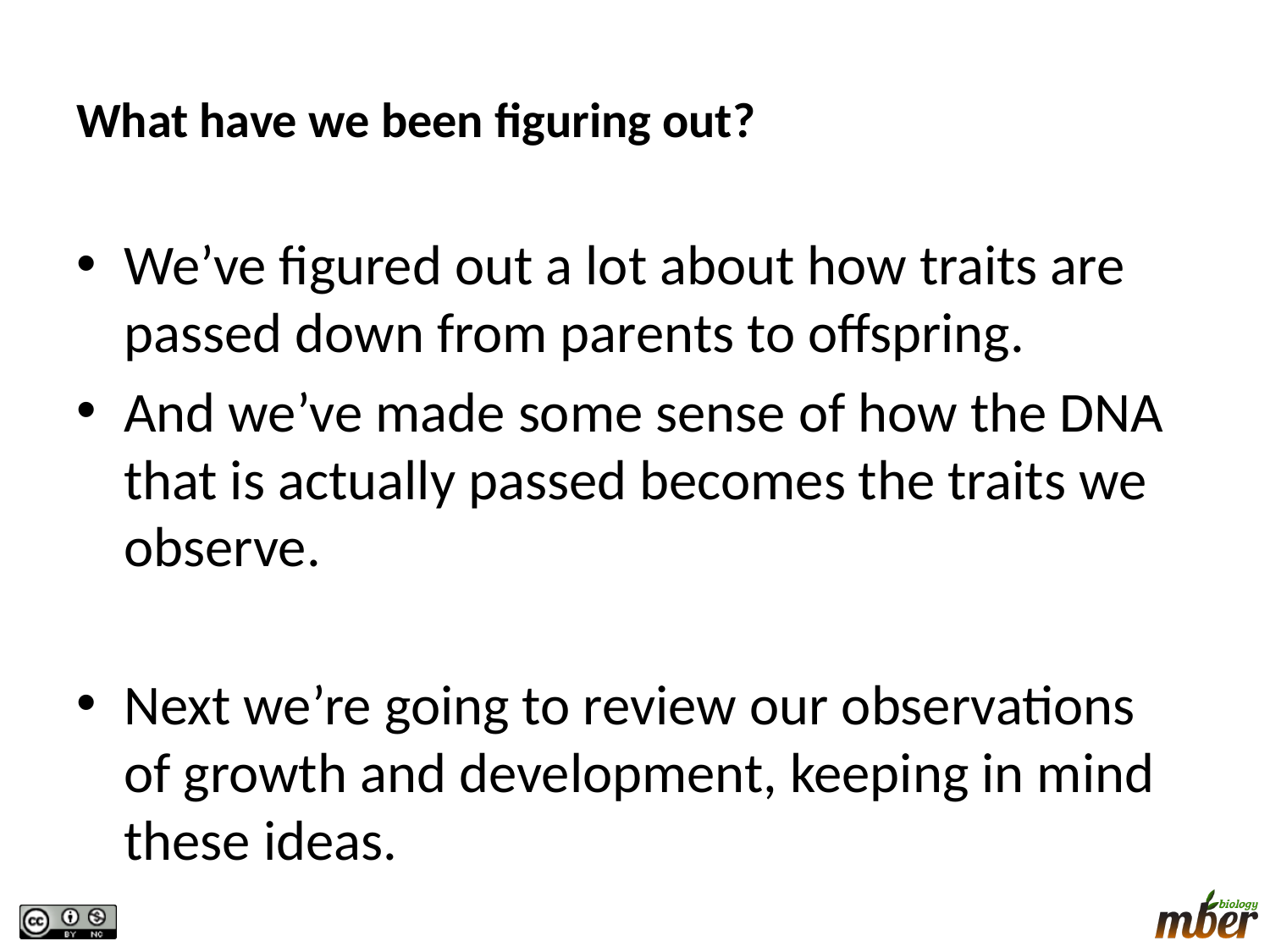

# What have we been figuring out?
We’ve figured out a lot about how traits are passed down from parents to offspring.
And we’ve made some sense of how the DNA that is actually passed becomes the traits we observe.

Next we’re going to review our observations of growth and development, keeping in mind these ideas.